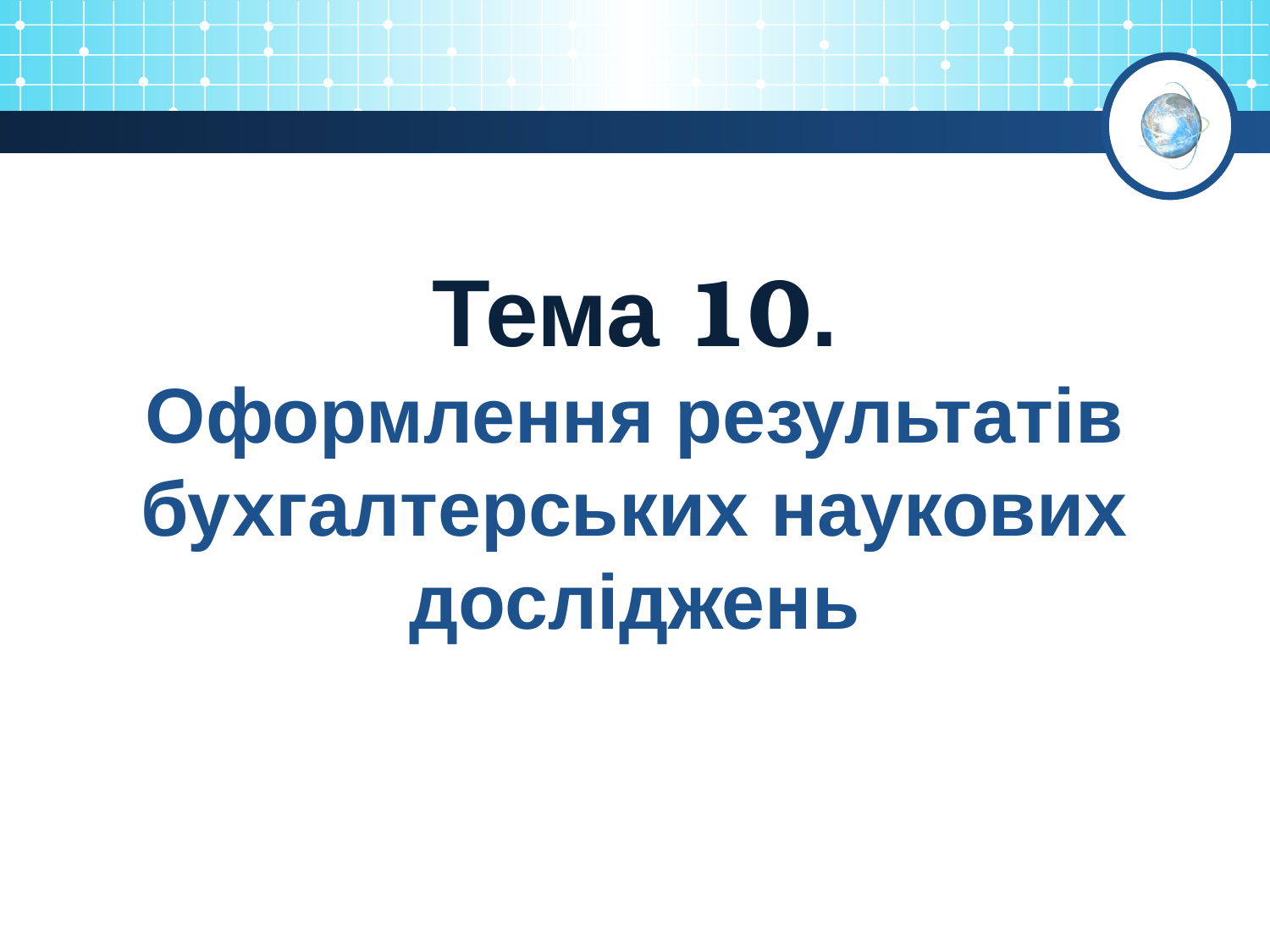

# Тема 10. Оформлення результатів бухгалтерських наукових досліджень